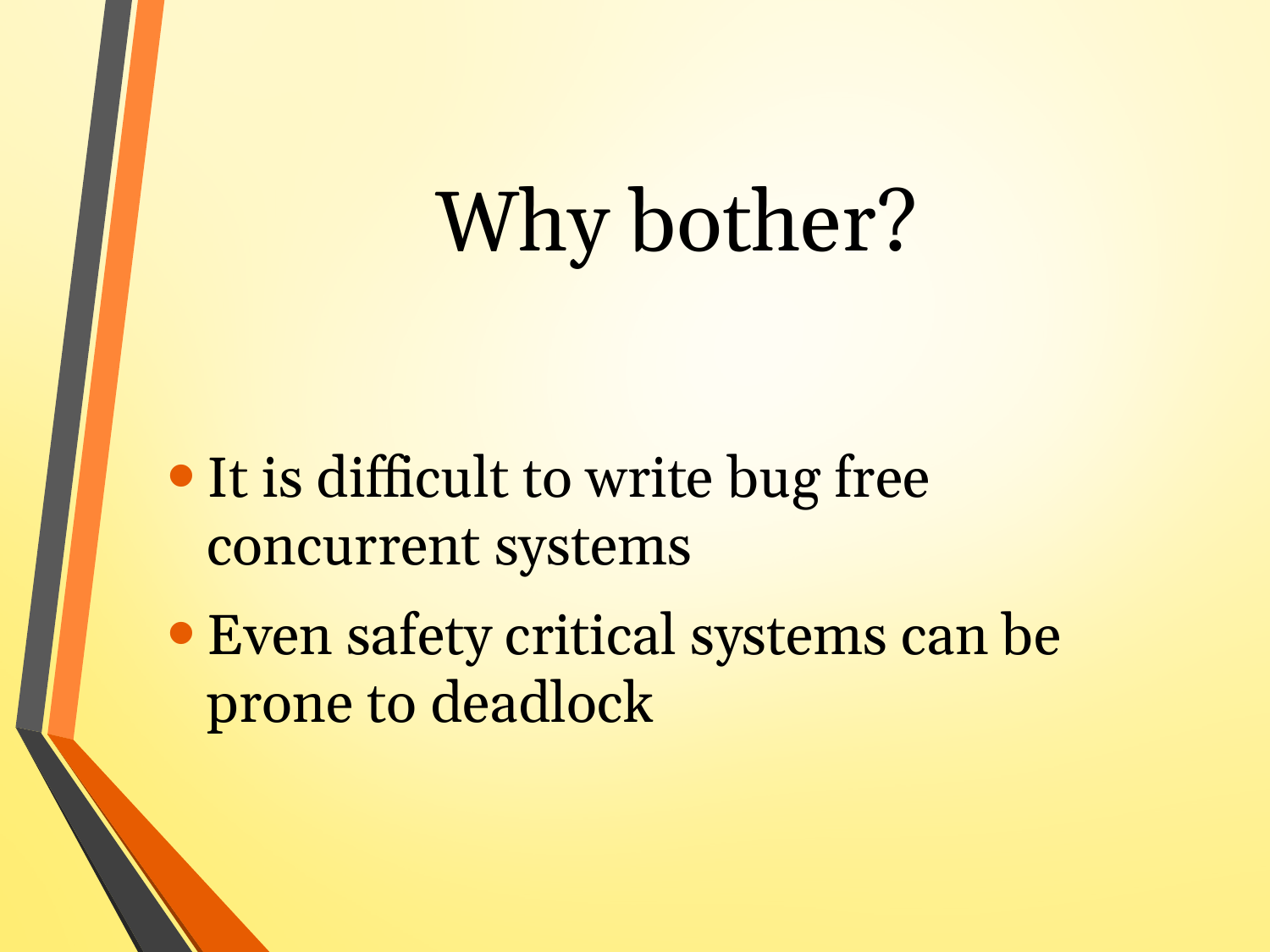

# Why bother?
It is difficult to write bug free concurrent systems
Even safety critical systems can be prone to deadlock